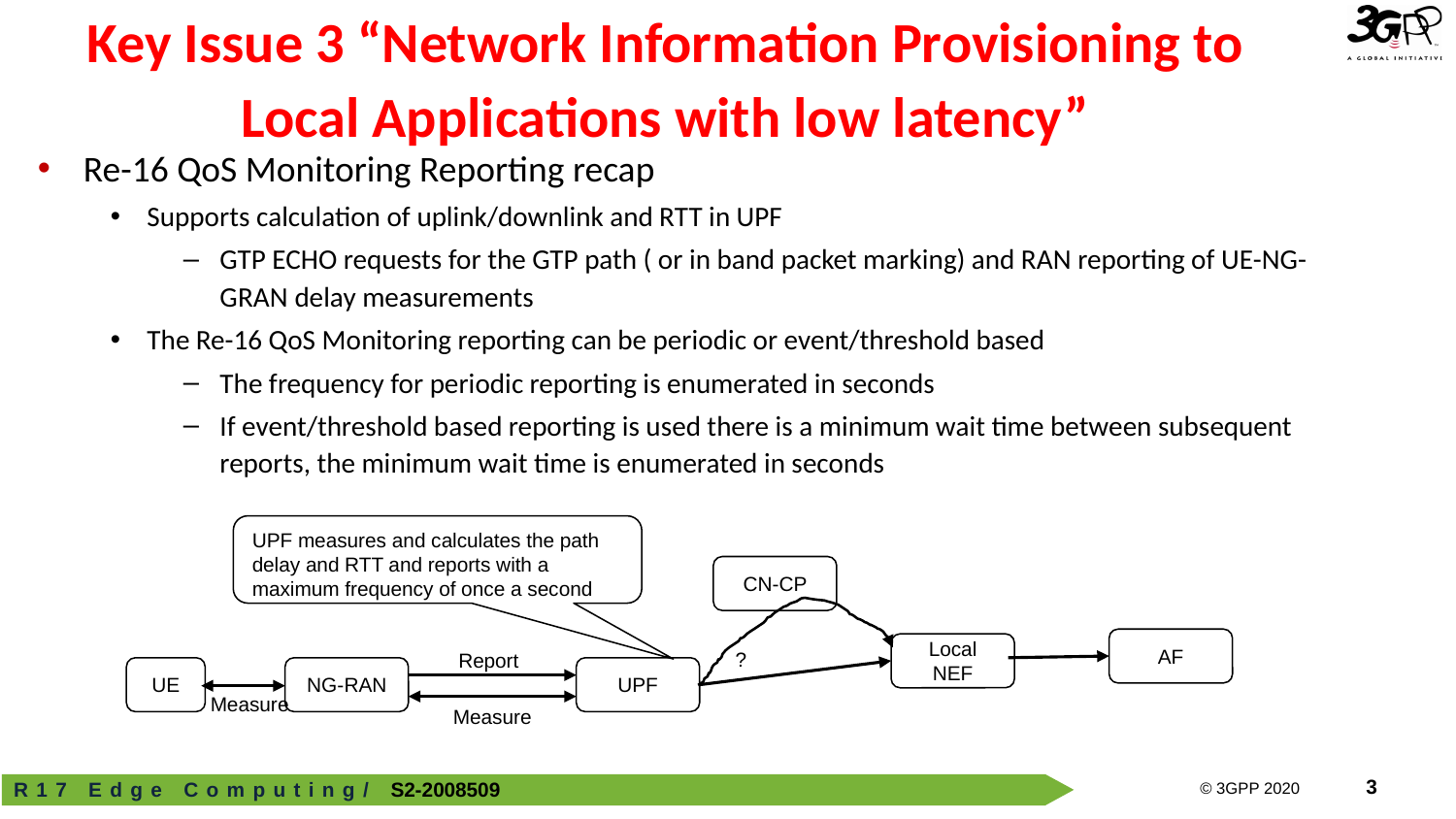

# Key Issue 3 “Network Information Provisioning to Local Applications with low latency”
Re-16 QoS Monitoring Reporting recap
Supports calculation of uplink/downlink and RTT in UPF
GTP ECHO requests for the GTP path ( or in band packet marking) and RAN reporting of UE-NG-GRAN delay measurements
The Re-16 QoS Monitoring reporting can be periodic or event/threshold based
The frequency for periodic reporting is enumerated in seconds
If event/threshold based reporting is used there is a minimum wait time between subsequent reports, the minimum wait time is enumerated in seconds

UPF measures and calculates the path delay and RTT and reports with a maximum frequency of once a second
CN-CP

AF
Local NEF
?
Report
UE
NG-RAN
UPF
Measure
Measure